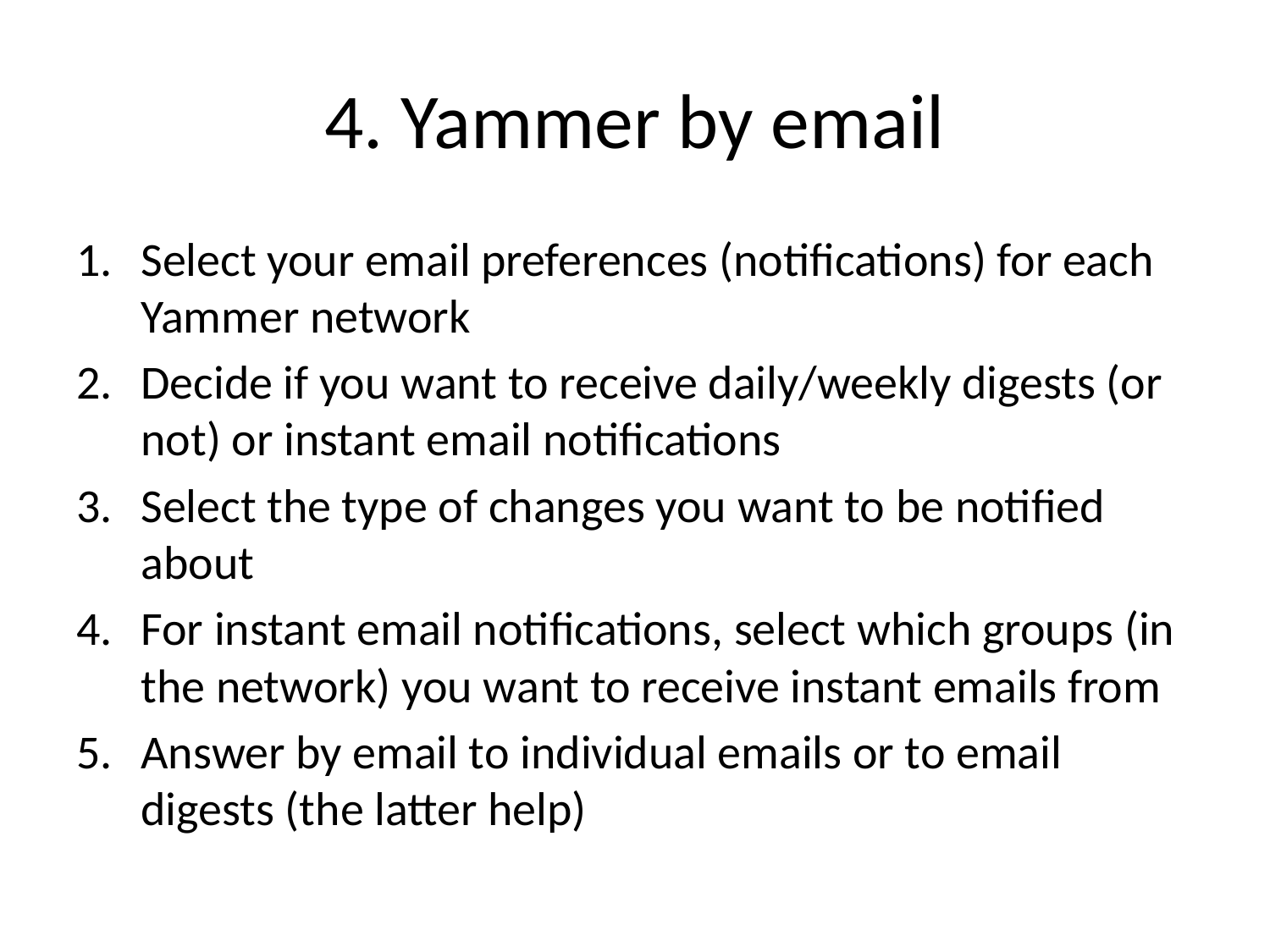

# 4. Yammer by email
Select your email preferences (notifications) for each Yammer network
Decide if you want to receive daily/weekly digests (or not) or instant email notifications
Select the type of changes you want to be notified about
For instant email notifications, select which groups (in the network) you want to receive instant emails from
Answer by email to individual emails or to email digests (the latter help)